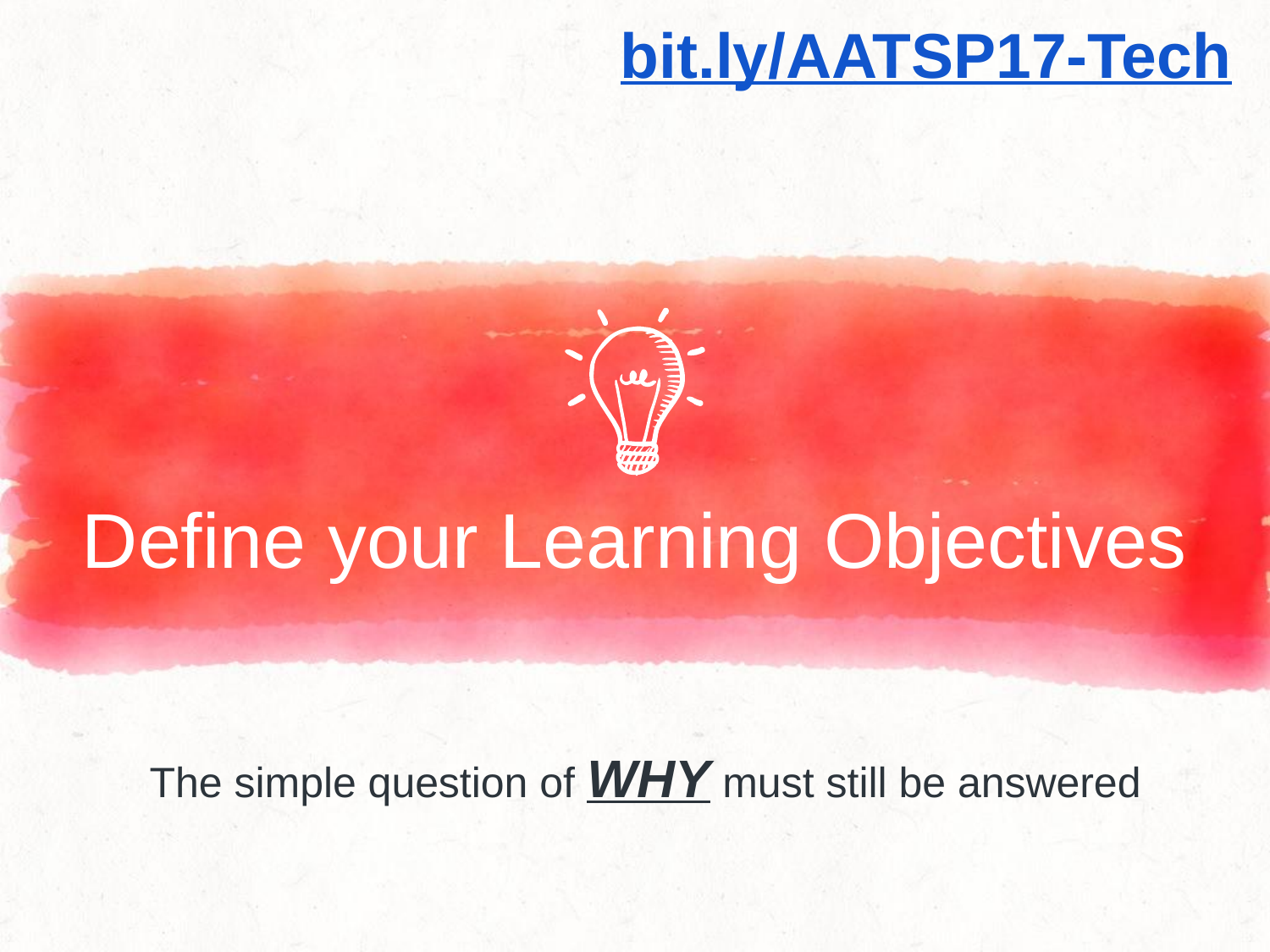

bit.ly/AATSP17-Tech

Define your Learning Objectives
The simple question of WHY must still be answered